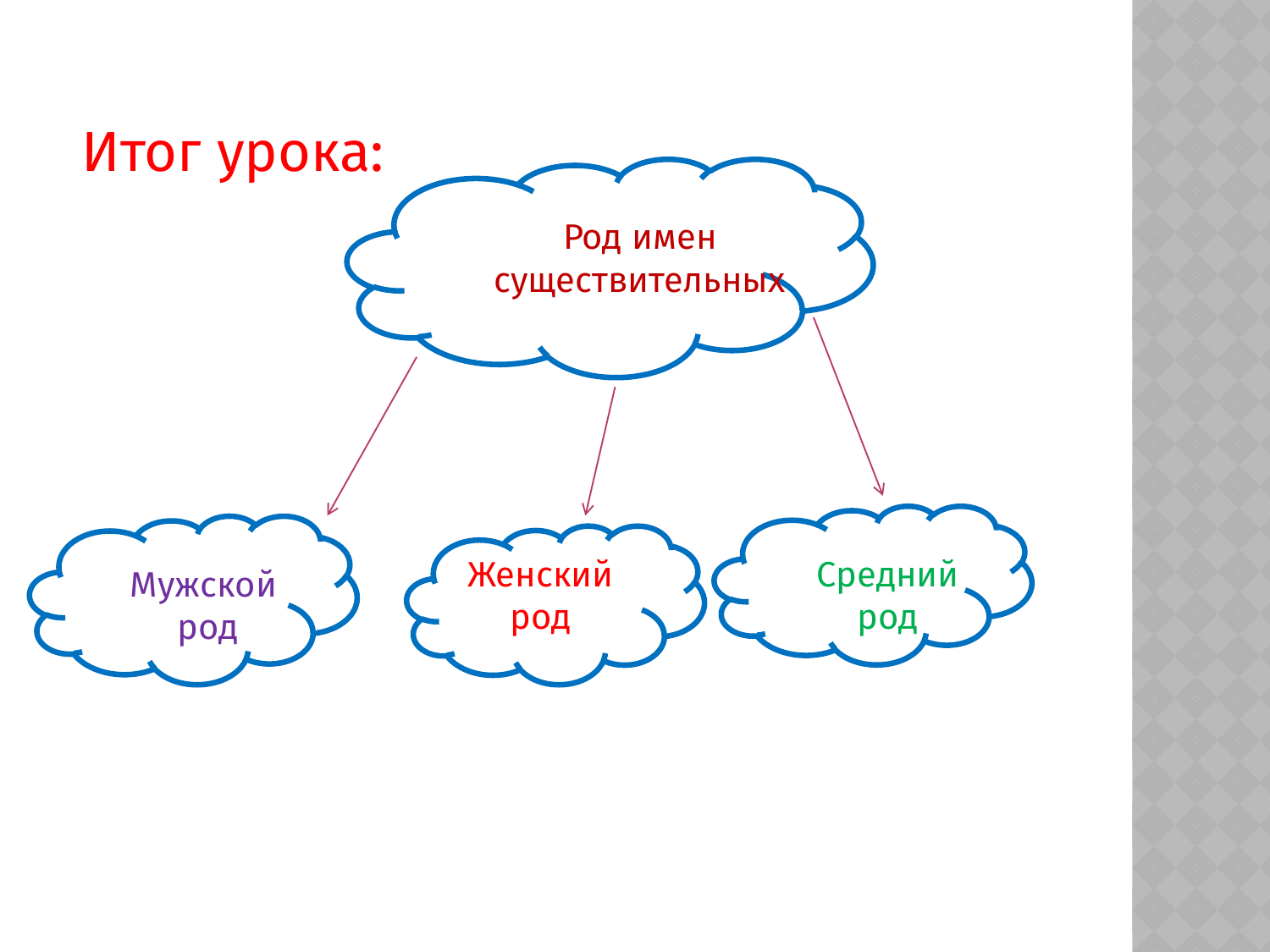

Итог урока:

Род имен существительных

пп

Женский род
Средний род
Мужской
 род